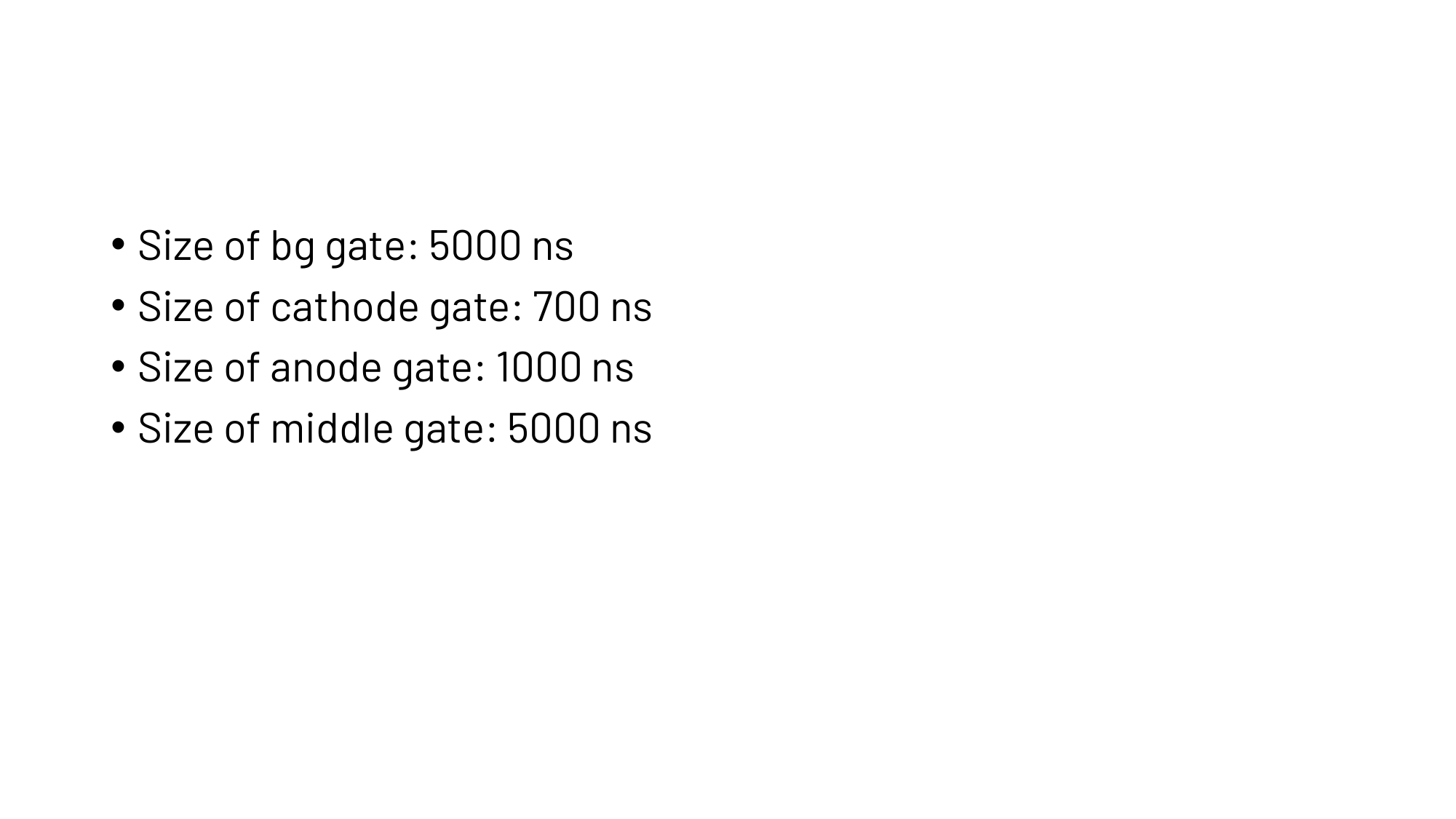

#
Size of bg gate: 5000 ns
Size of cathode gate: 700 ns
Size of anode gate: 1000 ns
Size of middle gate: 5000 ns